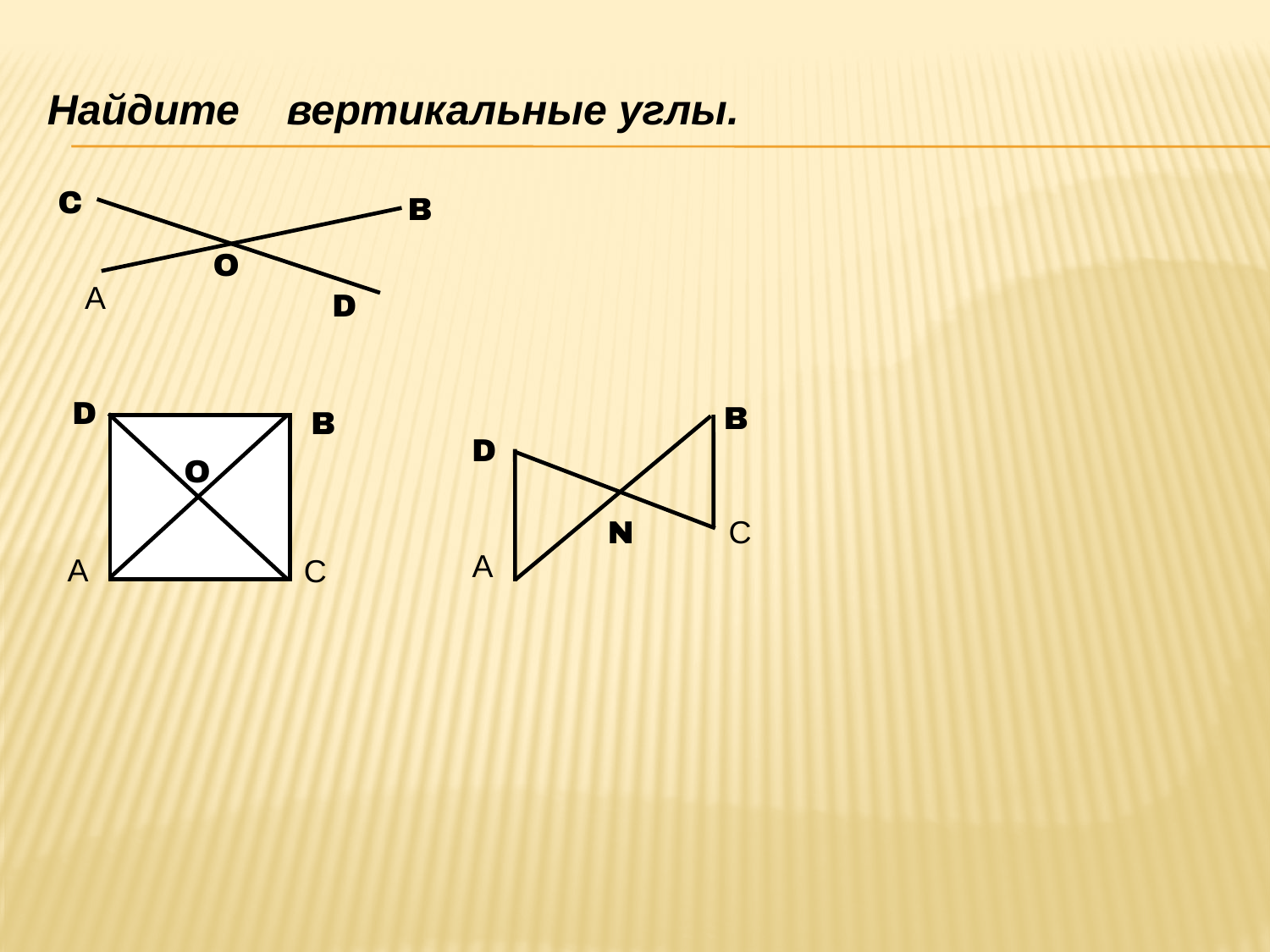

Найдите    вертикальные углы.
C
B

O
А
D
D
B

O
А
С
B

D

С
А

N